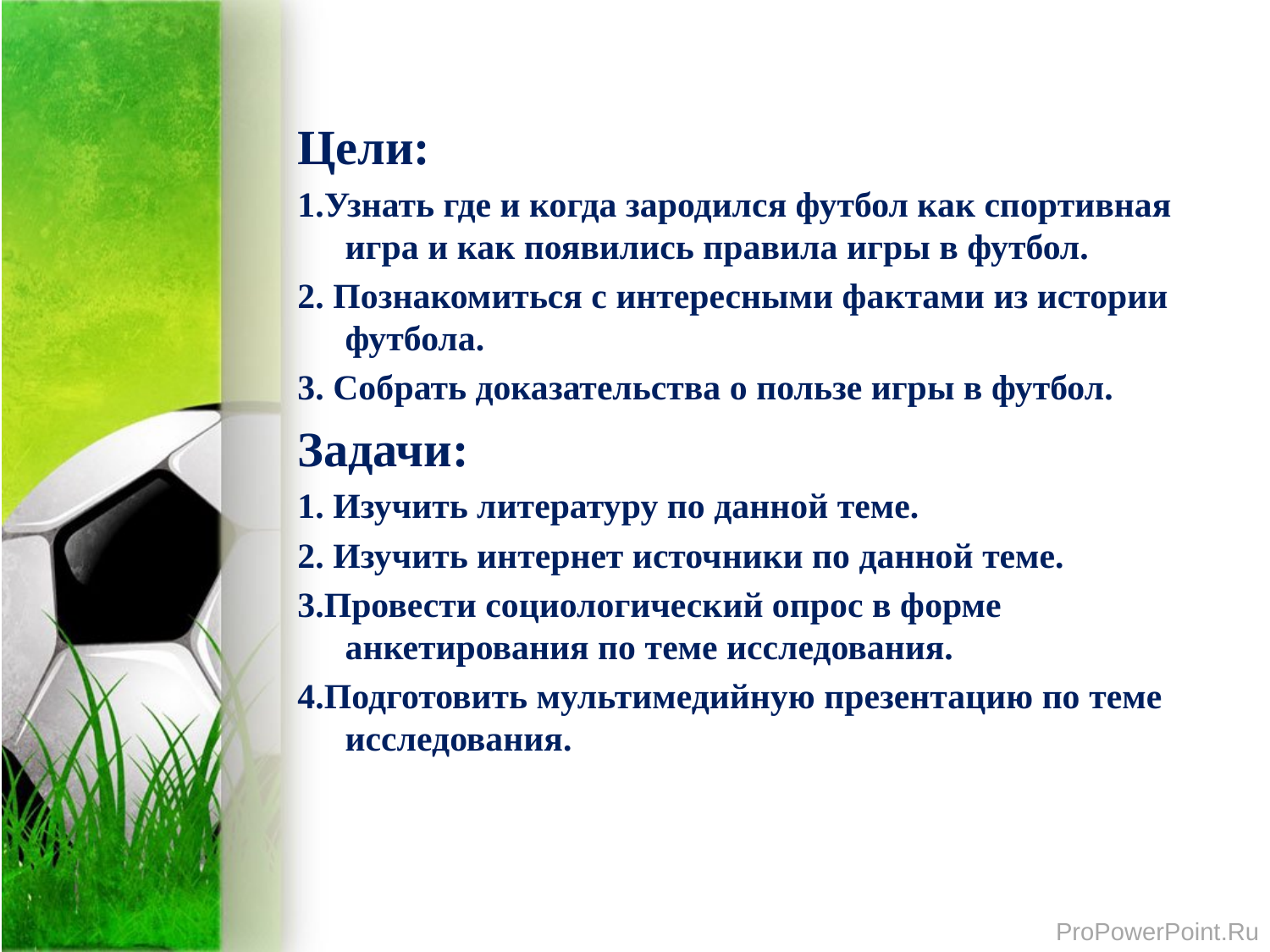

#

Цели:
1.Узнать где и когда зародился футбол как спортивная игра и как появились правила игры в футбол.
2. Познакомиться с интересными фактами из истории футбола.
3. Собрать доказательства о пользе игры в футбол.
Задачи:
1. Изучить литературу по данной теме.
2. Изучить интернет источники по данной теме.
3.Провести социологический опрос в форме анкетирования по теме исследования.
4.Подготовить мультимедийную презентацию по теме исследования.